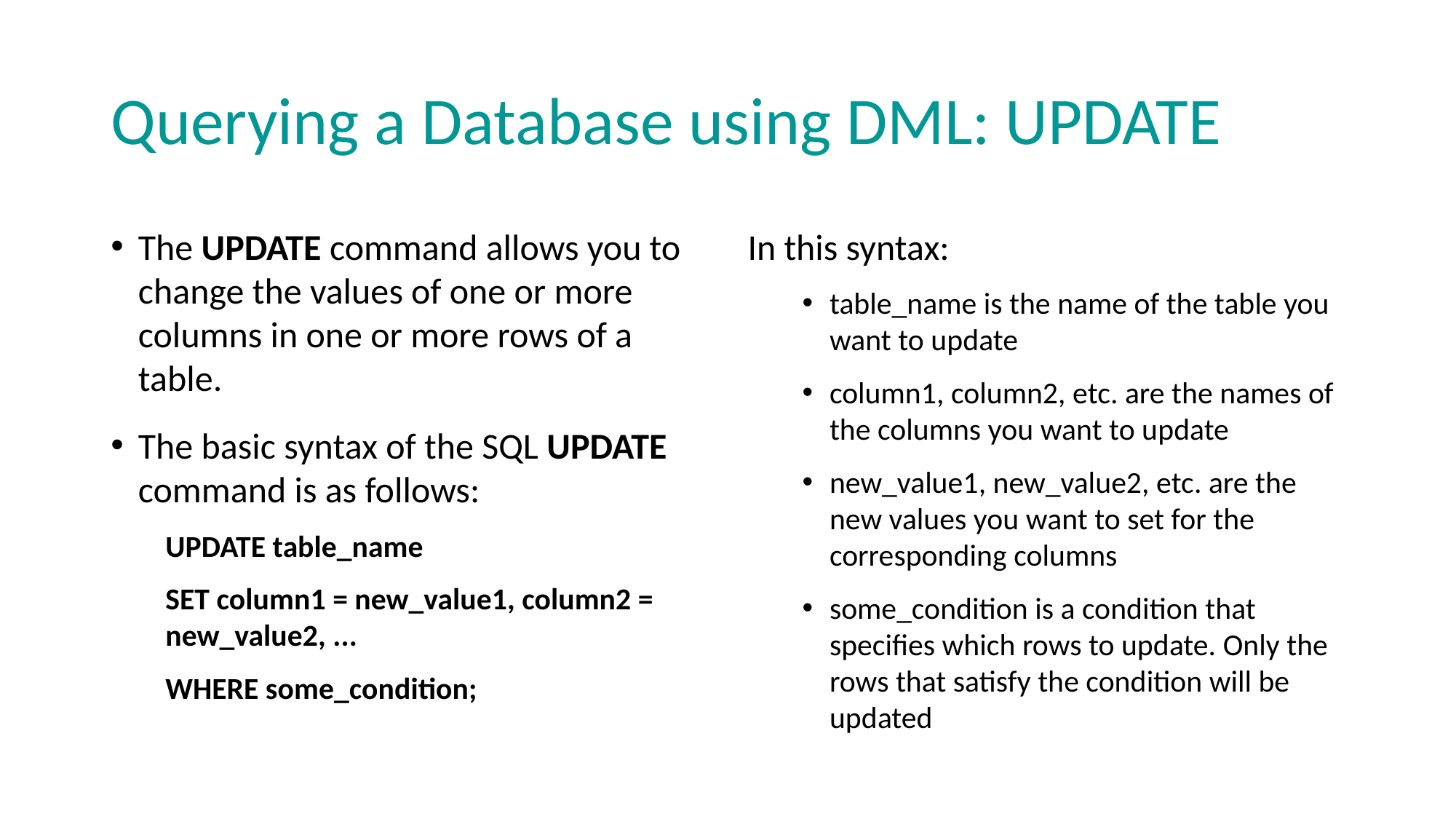

# Querying a Database using DML: UPDATE
The UPDATE command allows you to change the values of one or more columns in one or more rows of a table.
The basic syntax of the SQL UPDATE command is as follows:
UPDATE table_name
SET column1 = new_value1, column2 = new_value2, ...
WHERE some_condition;

In this syntax:
table_name is the name of the table you want to update
column1, column2, etc. are the names of the columns you want to update
new_value1, new_value2, etc. are the new values you want to set for the corresponding columns
some_condition is a condition that specifies which rows to update. Only the rows that satisfy the condition will be updated